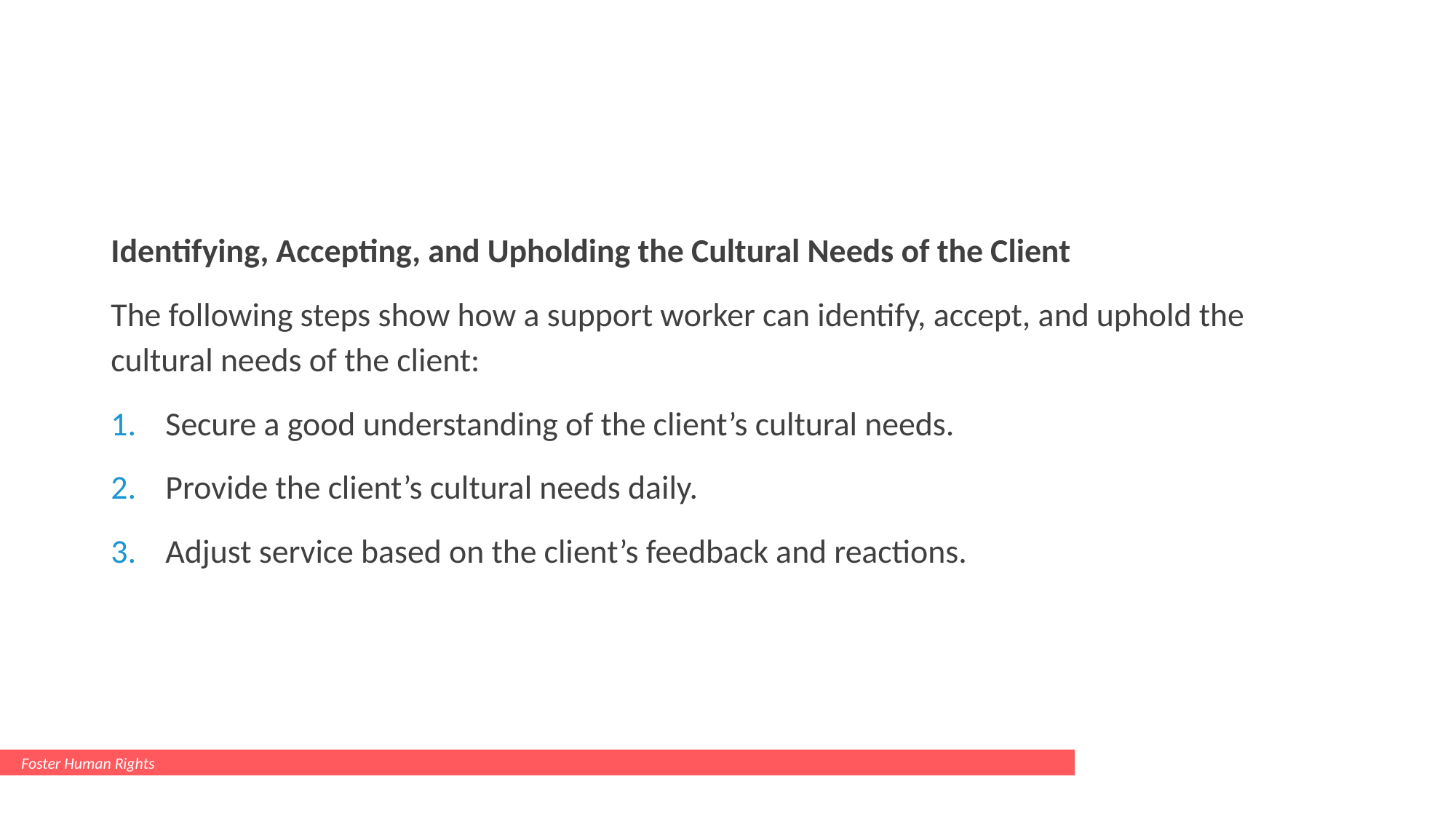

#
Identifying, Accepting, and Upholding the Cultural Needs of the Client
The following steps show how a support worker can identify, accept, and uphold the cultural needs of the client:
Secure a good understanding of the client’s cultural needs.
Provide the client’s cultural needs daily.
Adjust service based on the client’s feedback and reactions.
Foster Human Rights